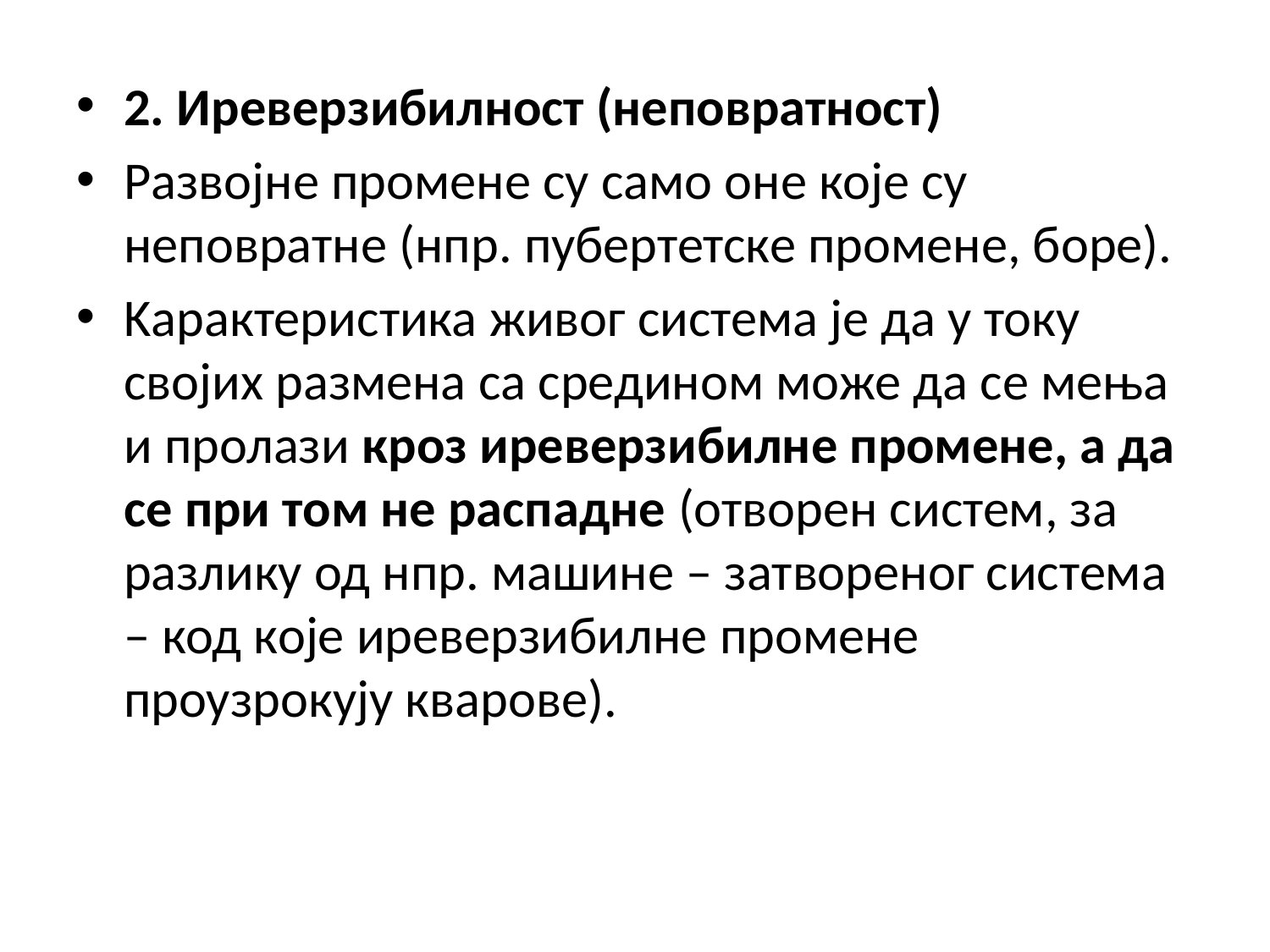

2. Иреверзибилност (неповратност)
Развојне промене су само оне које су неповратне (нпр. пубертетске промене, боре).
Kарактеристика живог система је да у току својих размена са средином може да се мења и пролази кроз иреверзибилне промене, а да се при том не распадне (отворен систем, за разлику од нпр. машине – затвореног система – код које иреверзибилне промене проузрокују кварове).